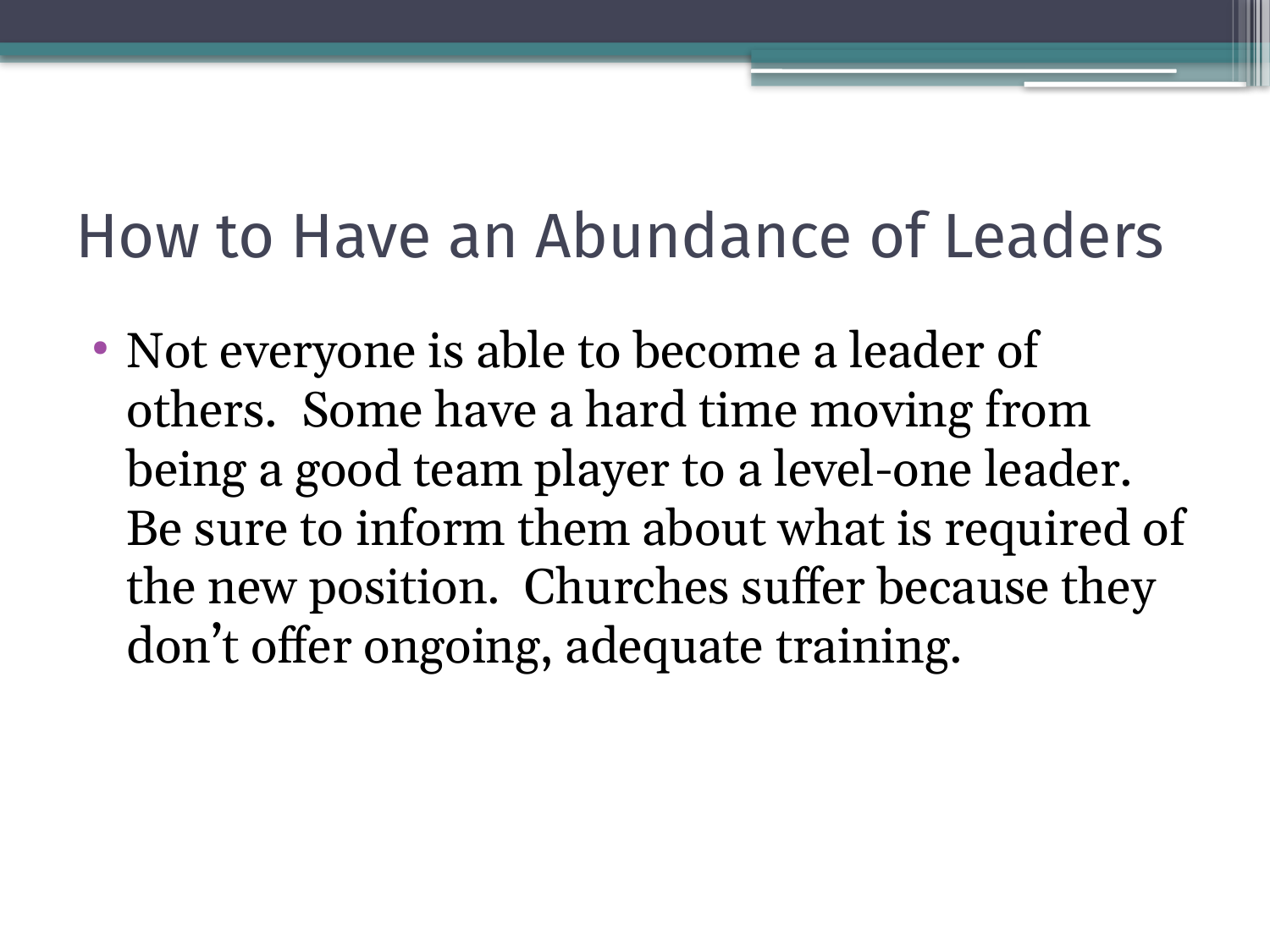

# How to Have an Abundance of Leaders
Not everyone is able to become a leader of others.  Some have a hard time moving from being a good team player to a level-one leader.  Be sure to inform them about what is required of the new position.  Churches suffer because they don’t offer ongoing, adequate training.